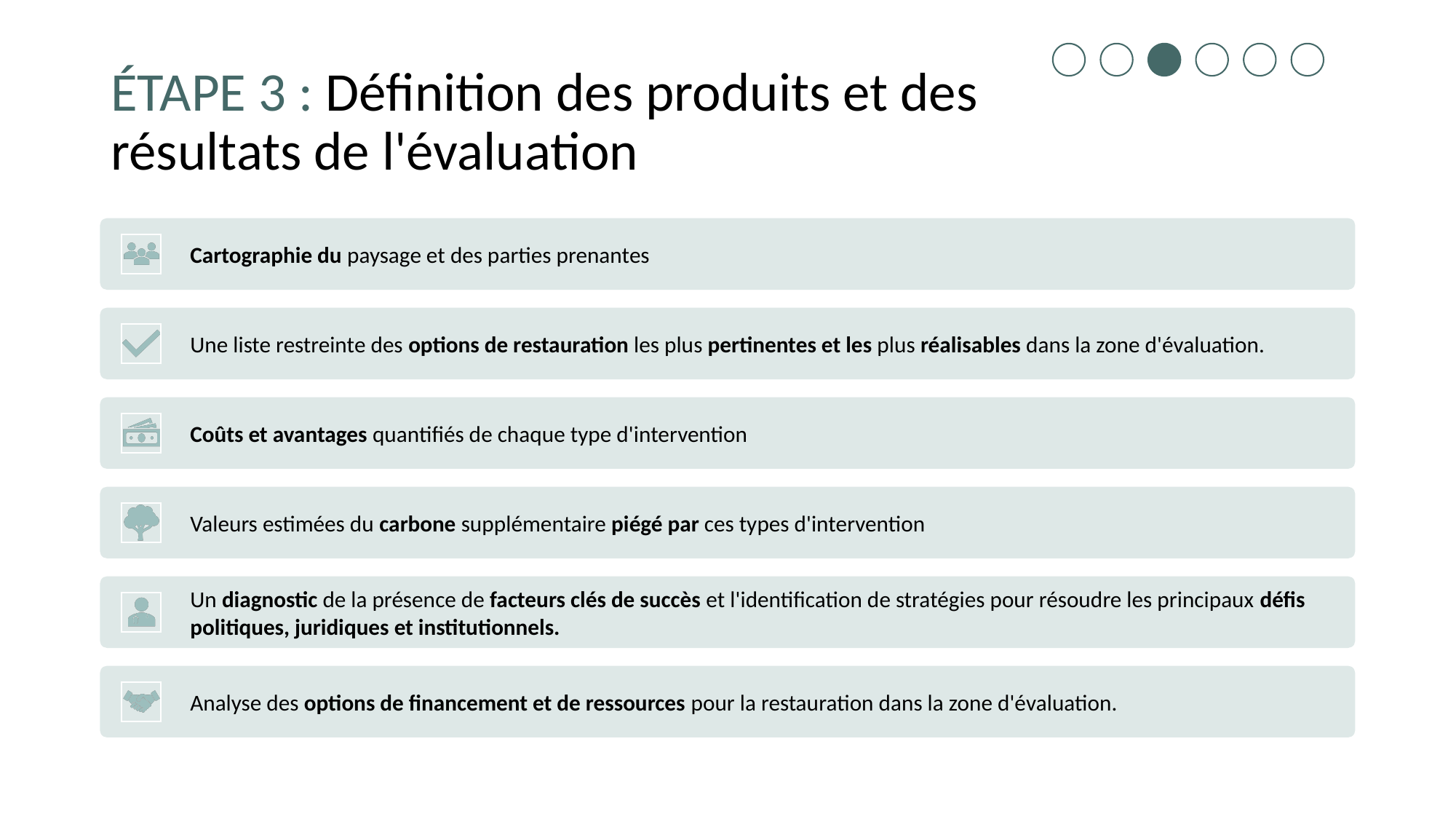

# ÉTAPE 3 : Définition des produits et des résultats de l'évaluation

Cartographie du paysage et des parties prenantes
Une liste restreinte des options de restauration les plus pertinentes et les plus réalisables dans la zone d'évaluation.
Coûts et avantages quantifiés de chaque type d'intervention
Valeurs estimées du carbone supplémentaire piégé par ces types d'intervention
Un diagnostic de la présence de facteurs clés de succès et l'identification de stratégies pour résoudre les principaux défis politiques, juridiques et institutionnels.
Analyse des options de financement et de ressources pour la restauration dans la zone d'évaluation.